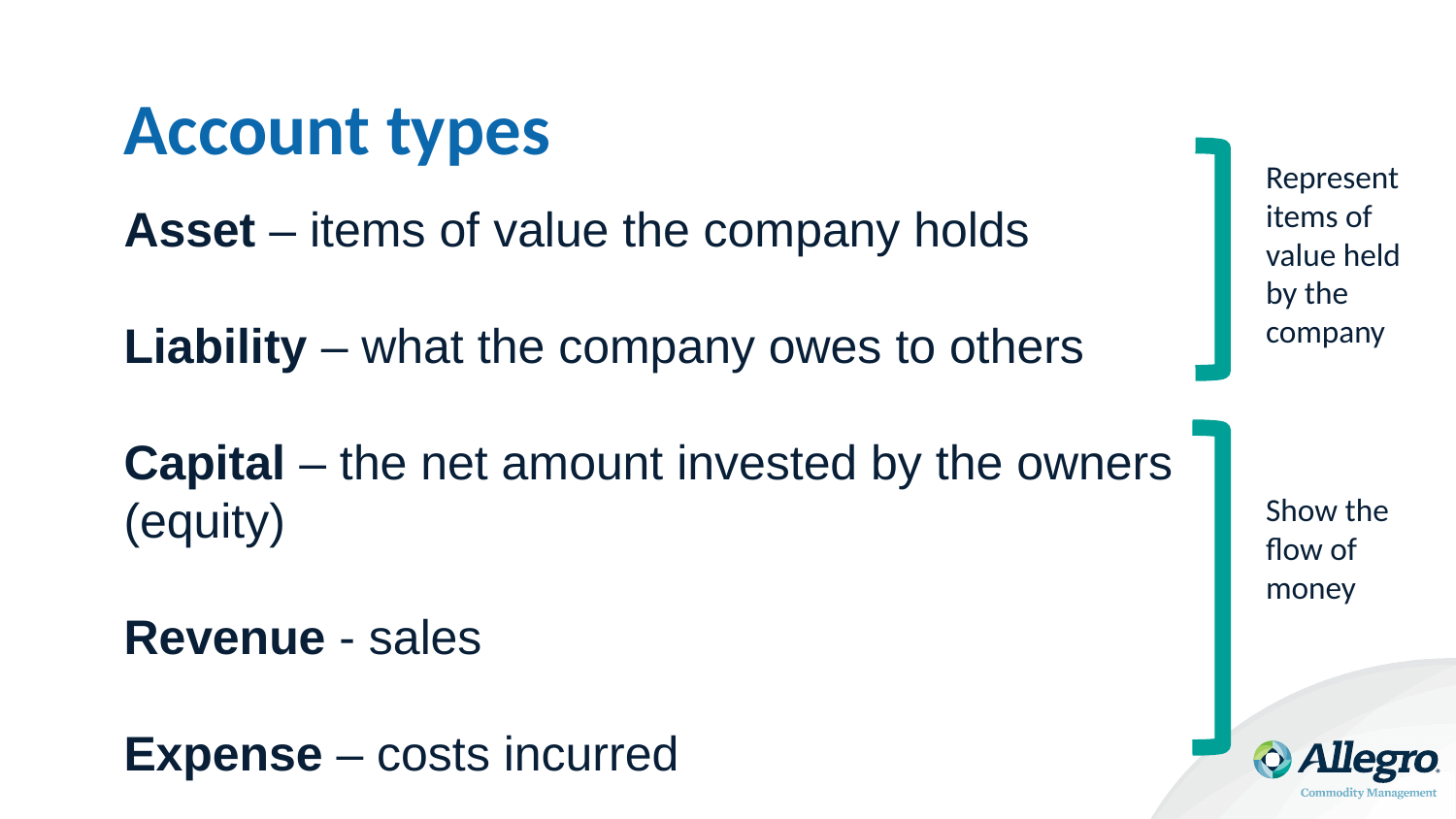

# Account types

Represent items of value held by the company
Asset – items of value the company holds

Liability – what the company owes to others

Capital – the net amount invested by the owners (equity)

Revenue - sales

Expense – costs incurred

Show the flow of money